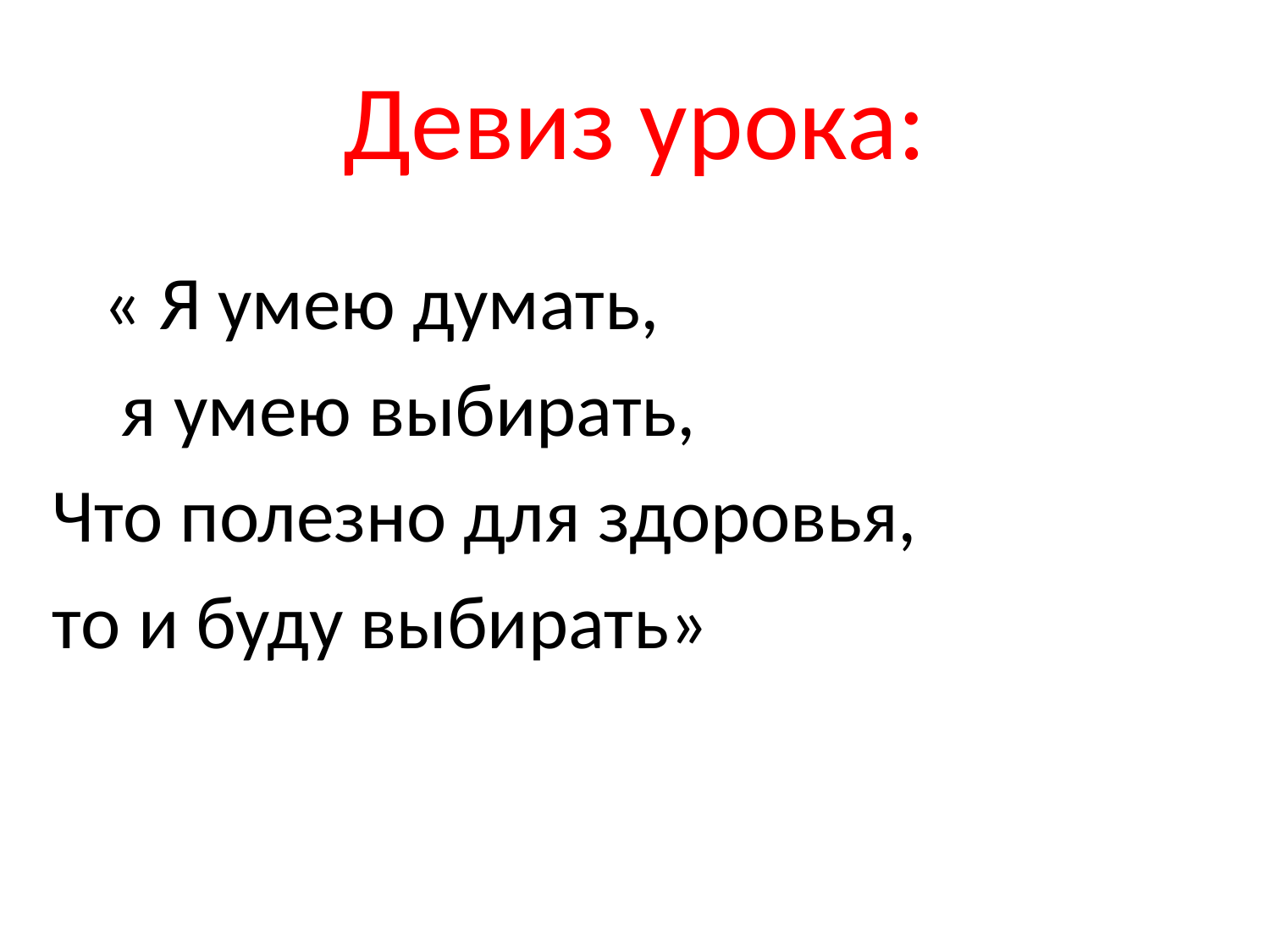

# Девиз урока:
    « Я умею думать,
    я умею выбирать,
Что полезно для здоровья,
то и буду выбирать»